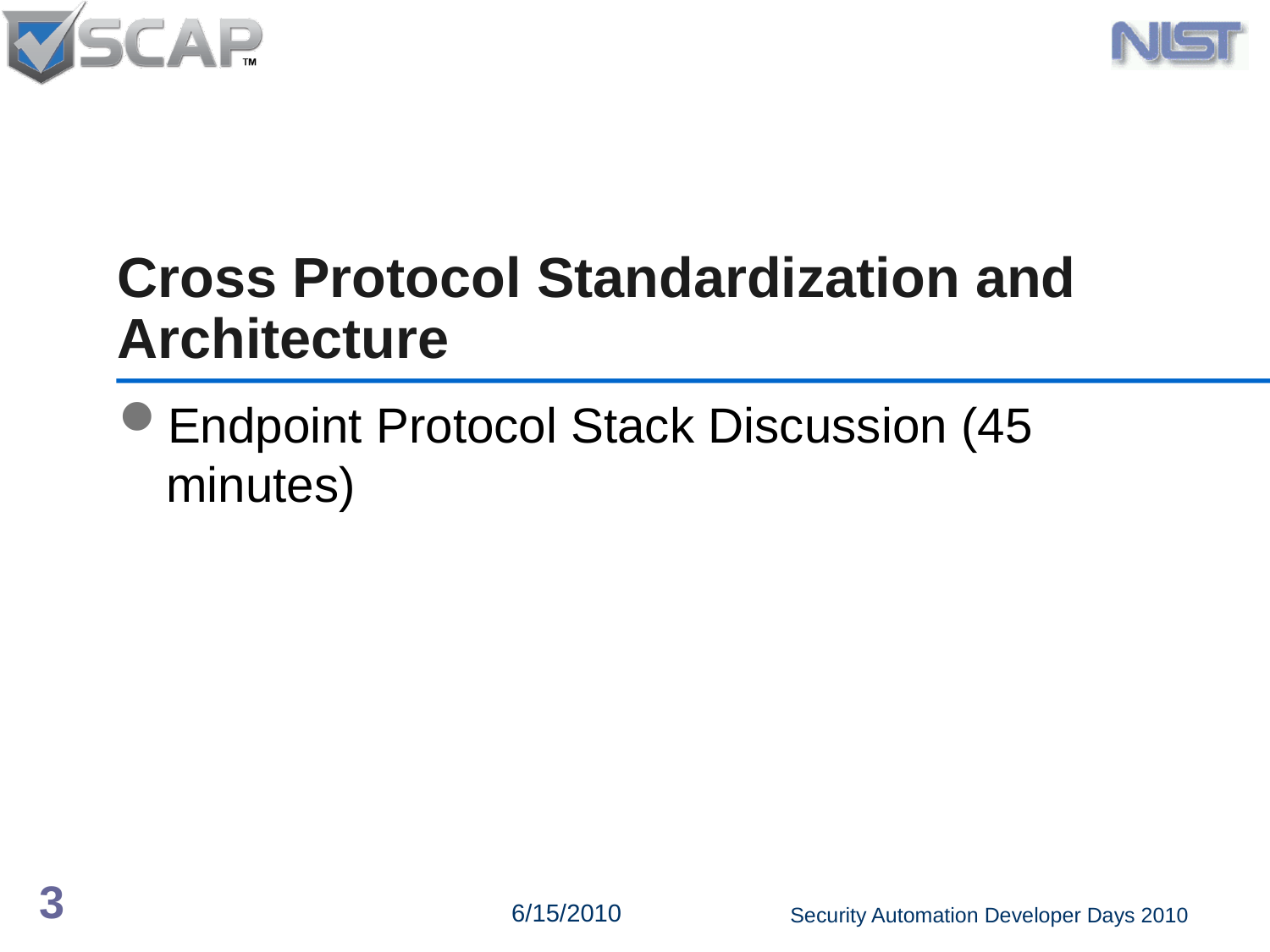

# Cross Protocol Standardization and Architecture
Endpoint Protocol Stack Discussion (45 minutes)
3
6/15/2010
Security Automation Developer Days 2010